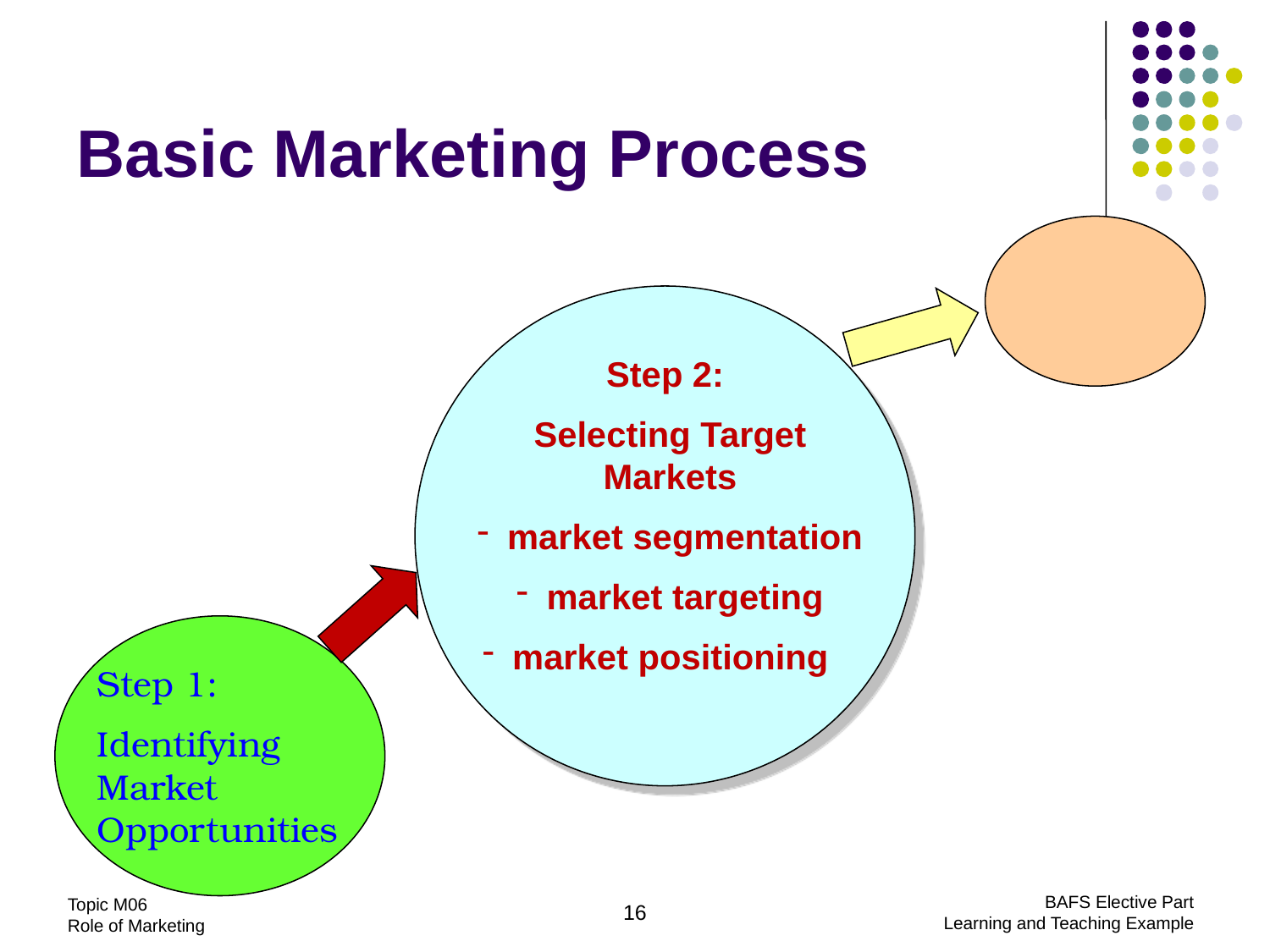

# Basic Marketing Process

Step 2:
Selecting Target Markets
market segmentation
market targeting
market positioning

Step 1:
Identifying Market Opportunities

Topic M06
Role of Marketing

16